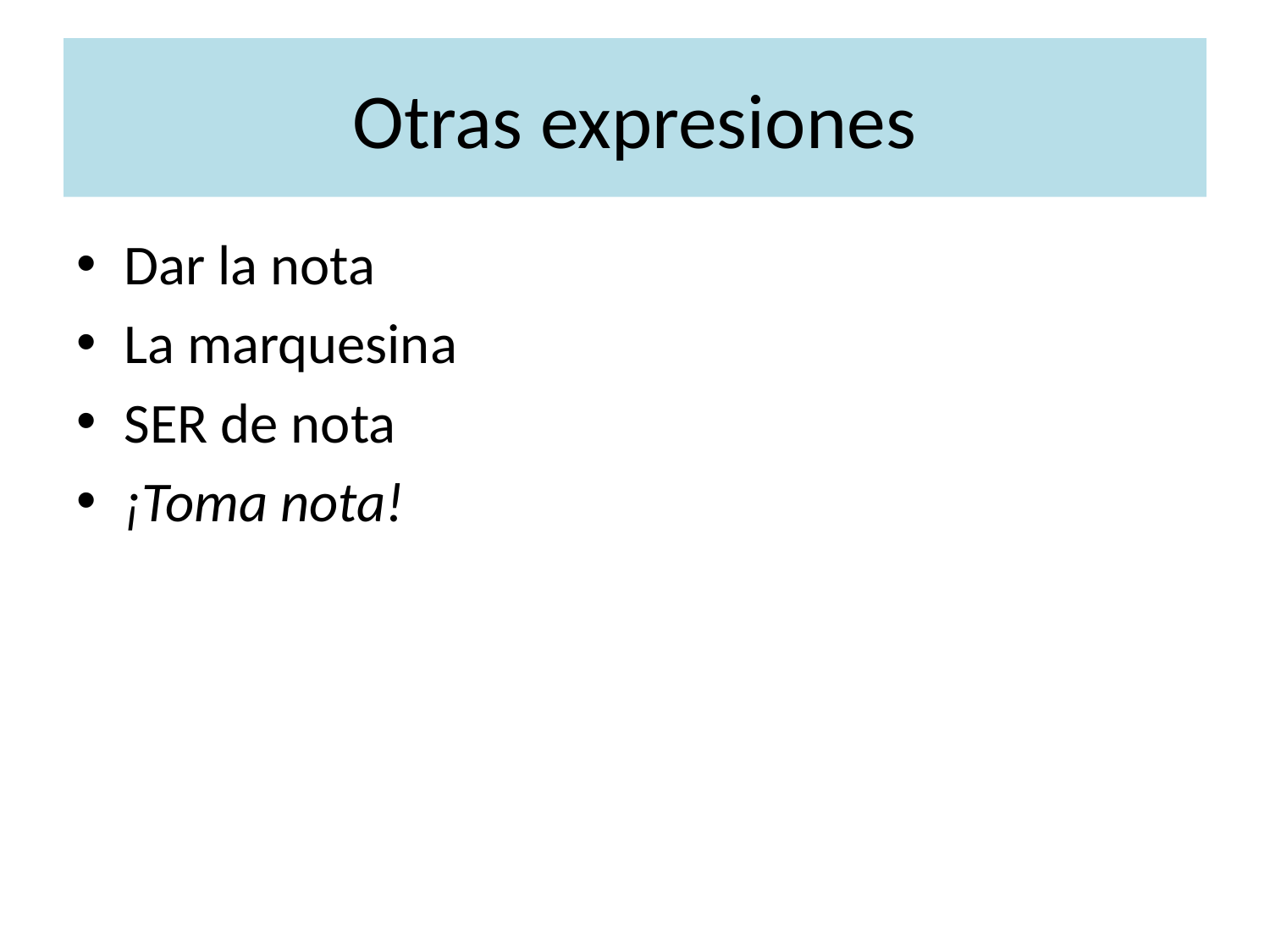

# Otras expresiones
Dar la nota
La marquesina
SER de nota
¡Toma nota!